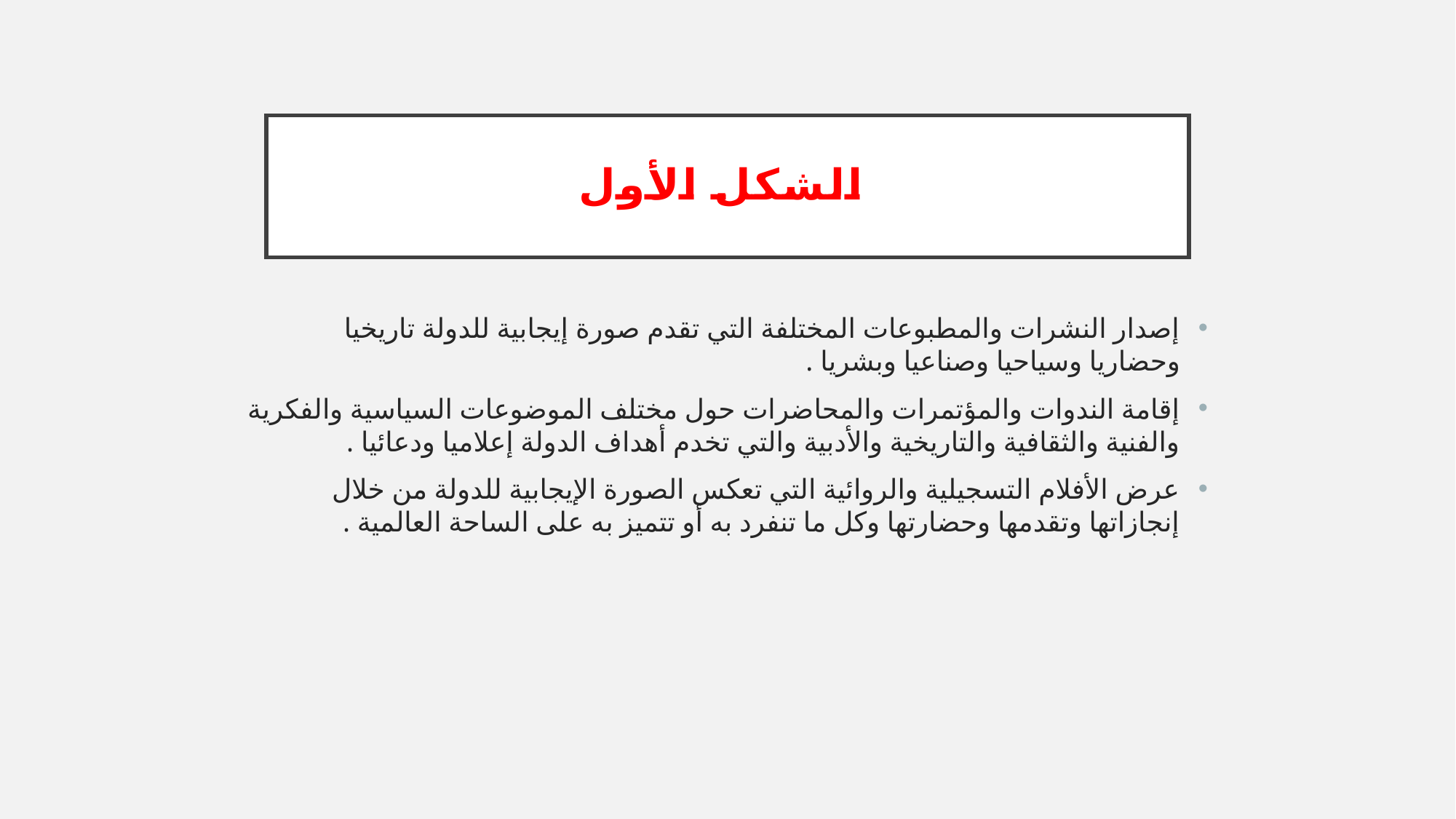

# الشكل الأول

إصدار النشرات والمطبوعات المختلفة التي تقدم صورة إيجابية للدولة تاريخيا وحضاريا وسياحيا وصناعيا وبشريا .
إقامة الندوات والمؤتمرات والمحاضرات حول مختلف الموضوعات السياسية والفكرية والفنية والثقافية والتاريخية والأدبية والتي تخدم أهداف الدولة إعلاميا ودعائيا .
عرض الأفلام التسجيلية والروائية التي تعكس الصورة الإيجابية للدولة من خلال إنجازاتها وتقدمها وحضارتها وكل ما تنفرد به أو تتميز به على الساحة العالمية .